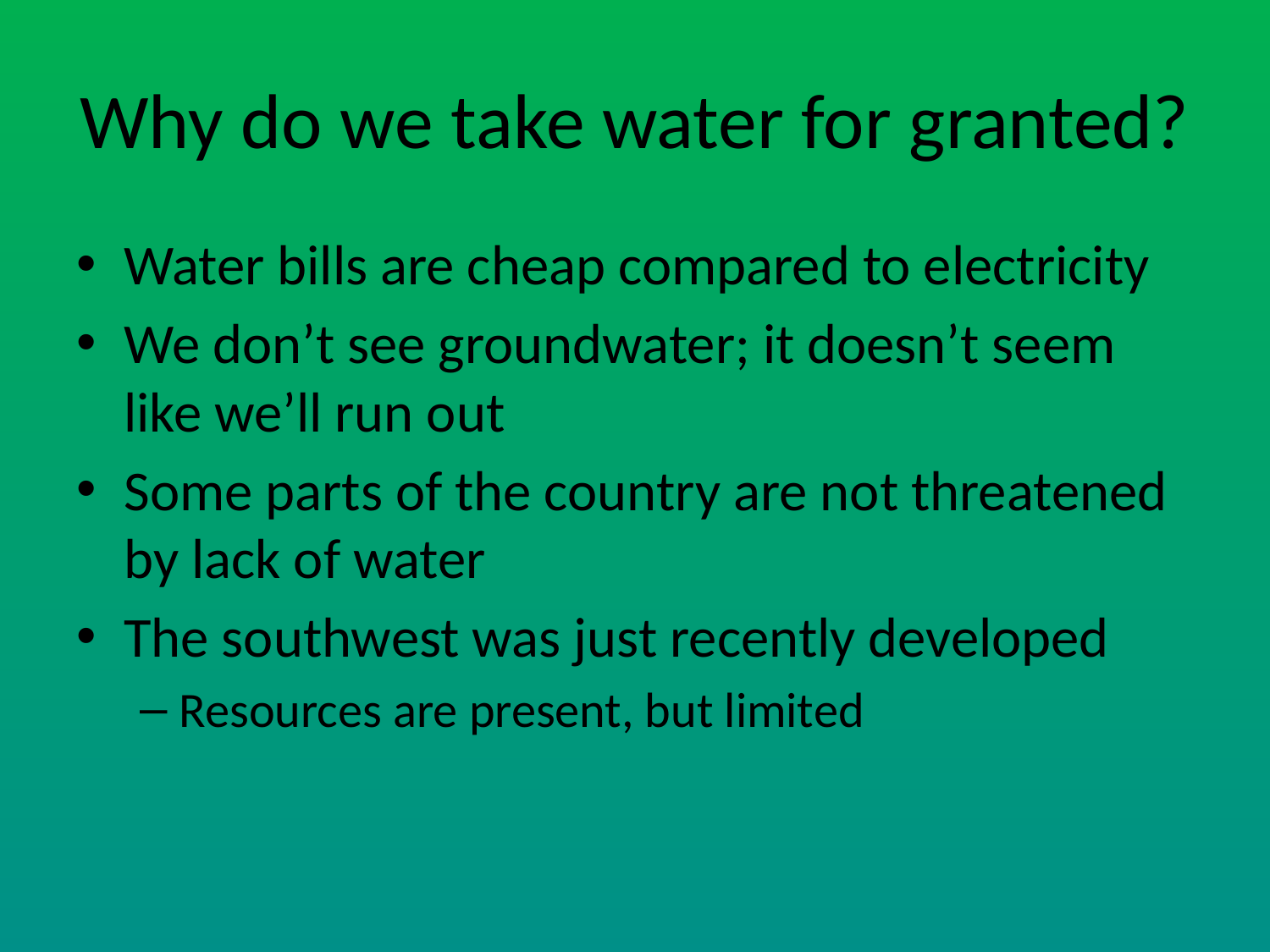

# Why do we take water for granted?
Water bills are cheap compared to electricity
We don’t see groundwater; it doesn’t seem like we’ll run out
Some parts of the country are not threatened by lack of water
The southwest was just recently developed
Resources are present, but limited